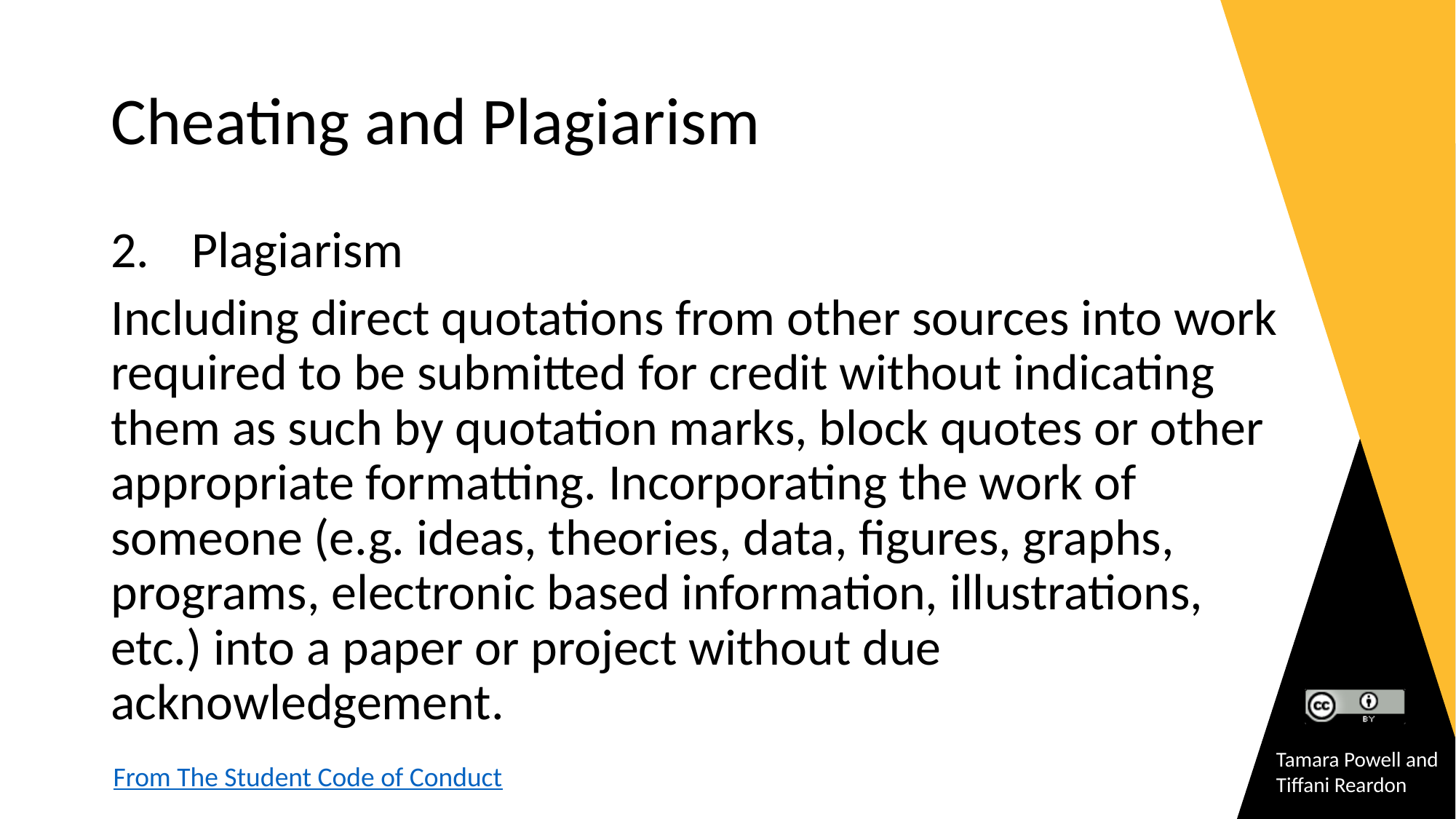

# Cheating and Plagiarism
Plagiarism
Including direct quotations from other sources into work required to be submitted for credit without indicating them as such by quotation marks, block quotes or other appropriate formatting. Incorporating the work of someone (e.g. ideas, theories, data, figures, graphs, programs, electronic based information, illustrations, etc.) into a paper or project without due acknowledgement.
From The Student Code of Conduct